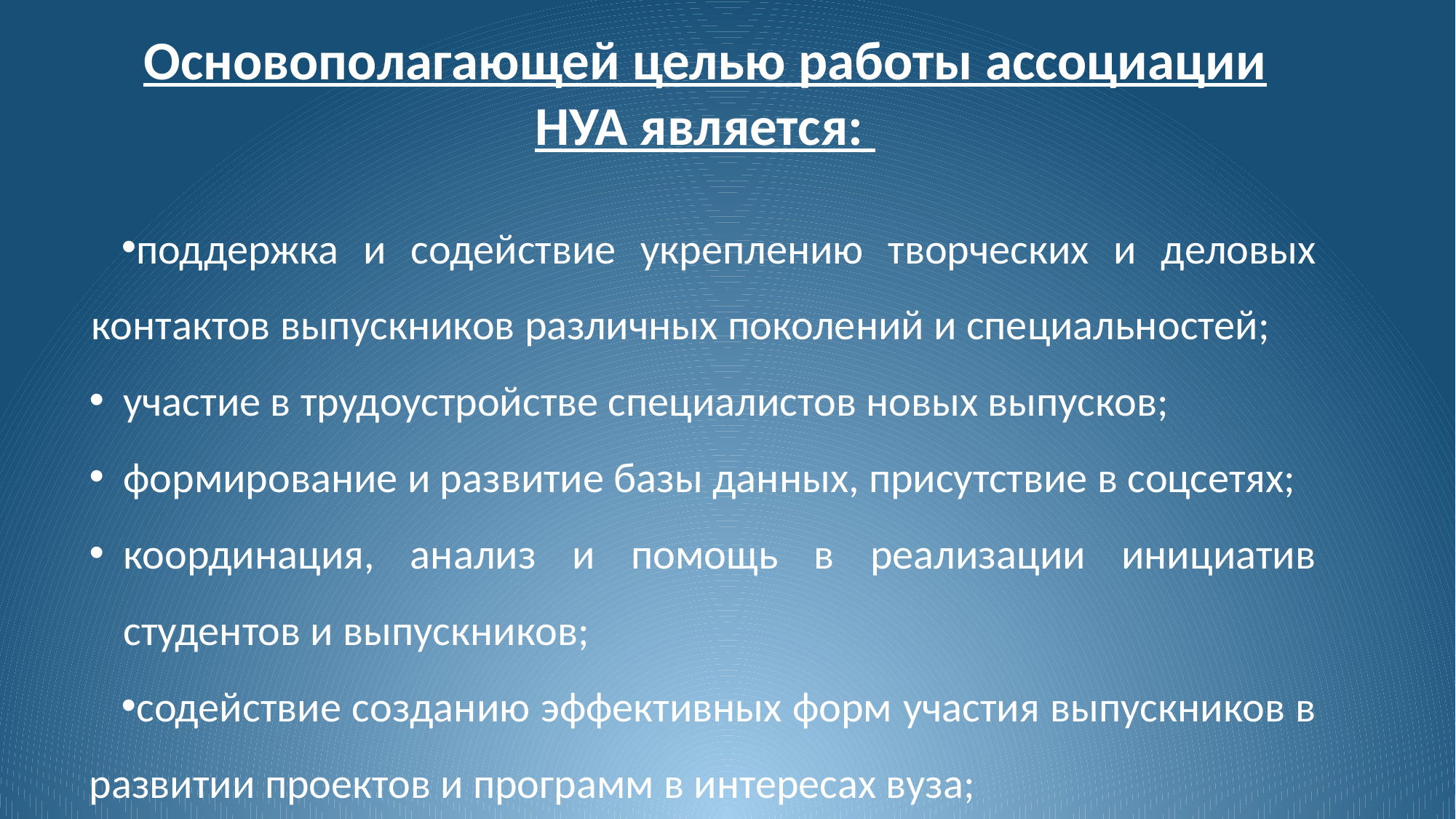

Основополагающей целью работы ассоциации НУА является:

поддержка и содействие укреплению творческих и деловых контактов выпускников различных поколений и специальностей;
участие в трудоустройстве специалистов новых выпусков;
формирование и развитие базы данных, присутствие в соцсетях;
координация, анализ и помощь в реализации инициатив студентов и выпускников;
содействие созданию эффективных форм участия выпускников в развитии проектов и программ в интересах вуза;